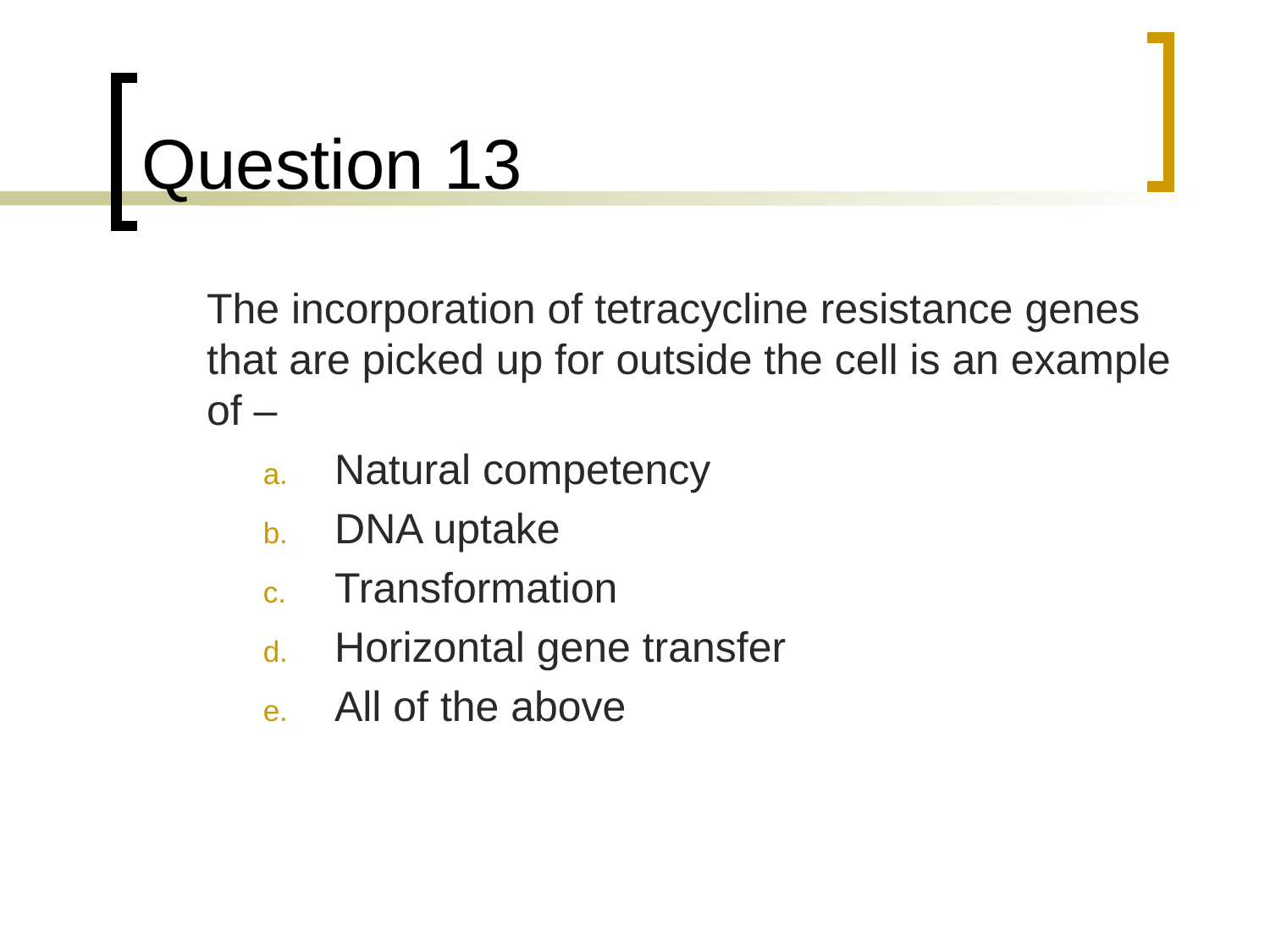

# Question 13
	The incorporation of tetracycline resistance genes that are picked up for outside the cell is an example of –
Natural competency
DNA uptake
Transformation
Horizontal gene transfer
All of the above